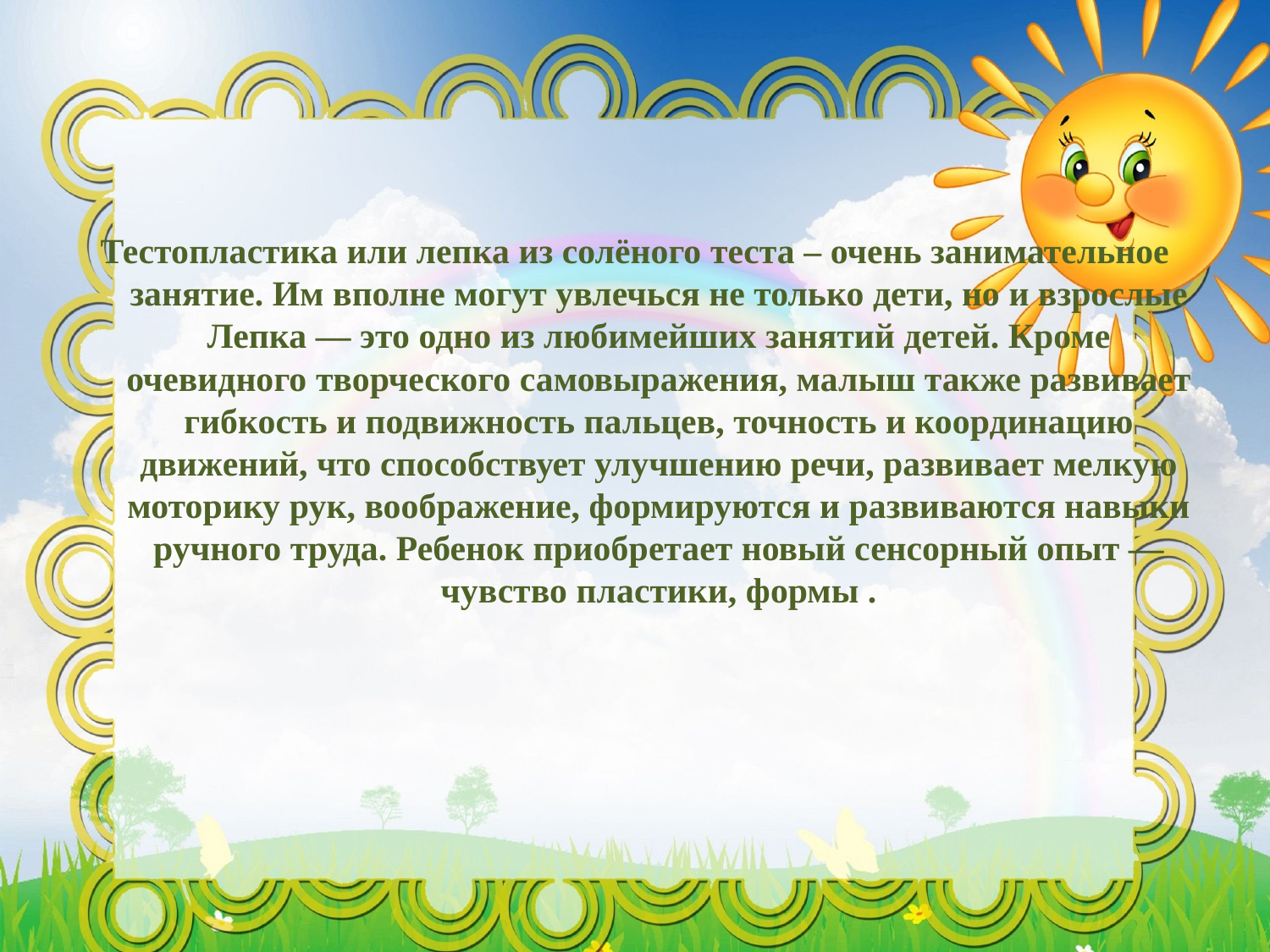

#
Тестопластика или лепка из солёного теста – очень занимательное занятие. Им вполне могут увлечься не только дети, но и взрослые Лепка — это одно из любимейших занятий детей. Кроме очевидного творческого самовыражения, малыш также развивает гибкость и подвижность пальцев, точность и координацию движений, что способствует улучшению речи, развивает мелкую моторику рук, воображение, формируются и развиваются навыки ручного труда. Ребенок приобретает новый сенсорный опыт — чувство пластики, формы .